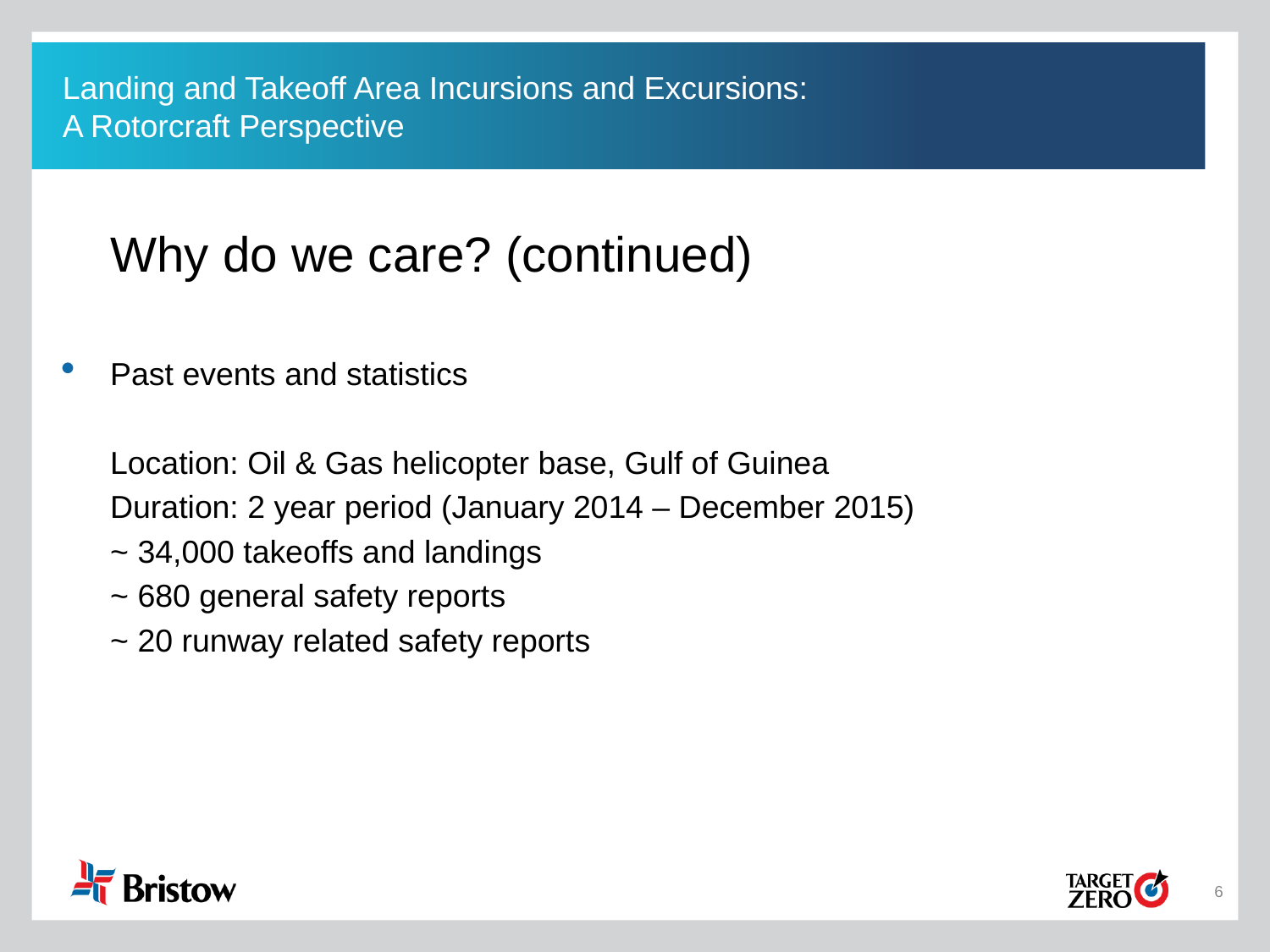

Landing and Takeoff Area Incursions and Excursions:
A Rotorcraft Perspective
	Why do we care? (continued)

Past events and statistics

	Location: Oil & Gas helicopter base, Gulf of Guinea
	Duration: 2 year period (January 2014 – December 2015)
	~ 34,000 takeoffs and landings
	~ 680 general safety reports
	~ 20 runway related safety reports